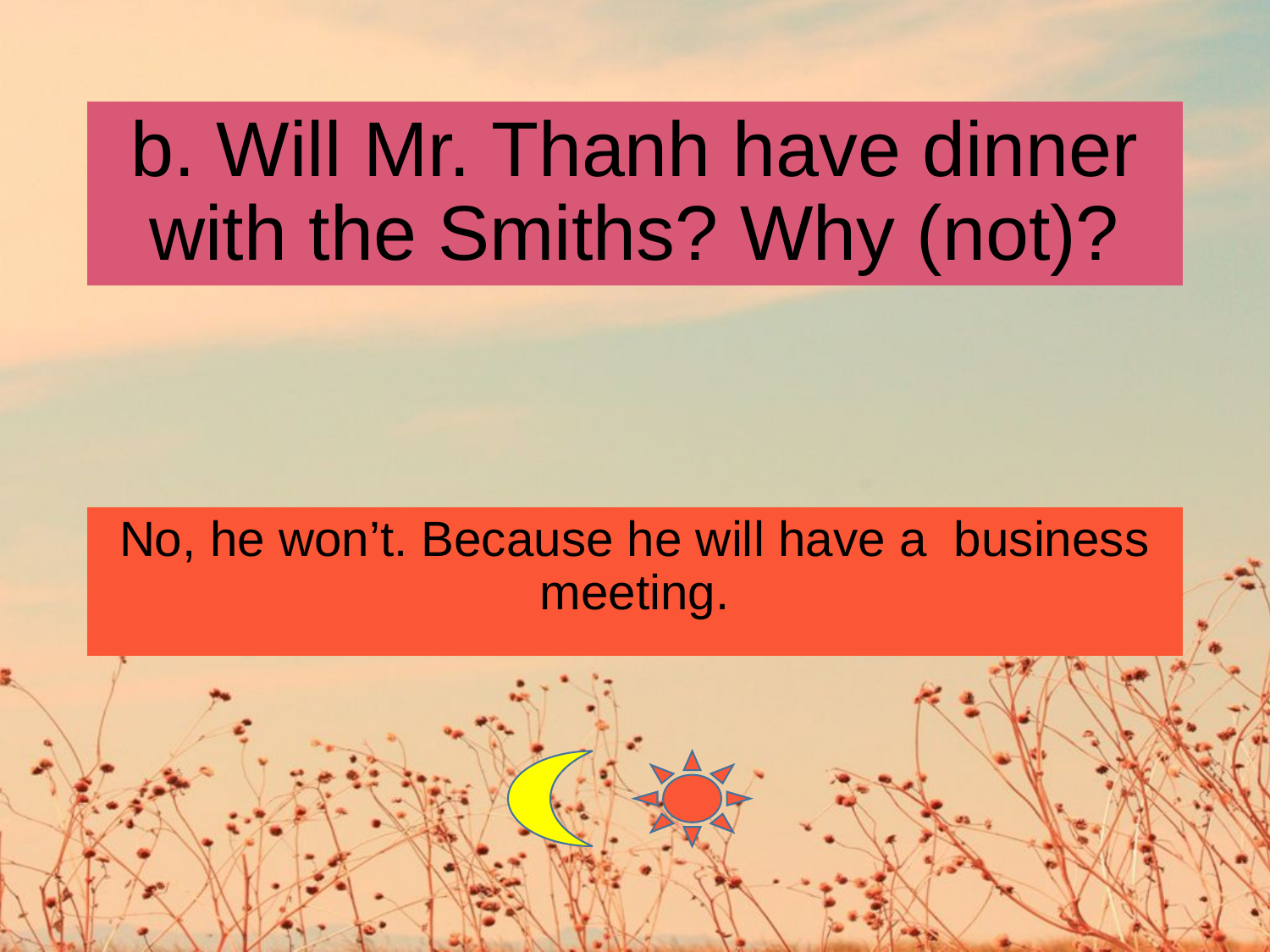

# b. Will Mr. Thanh have dinner with the Smiths? Why (not)?
No, he won’t. Because he will have a  business meeting.